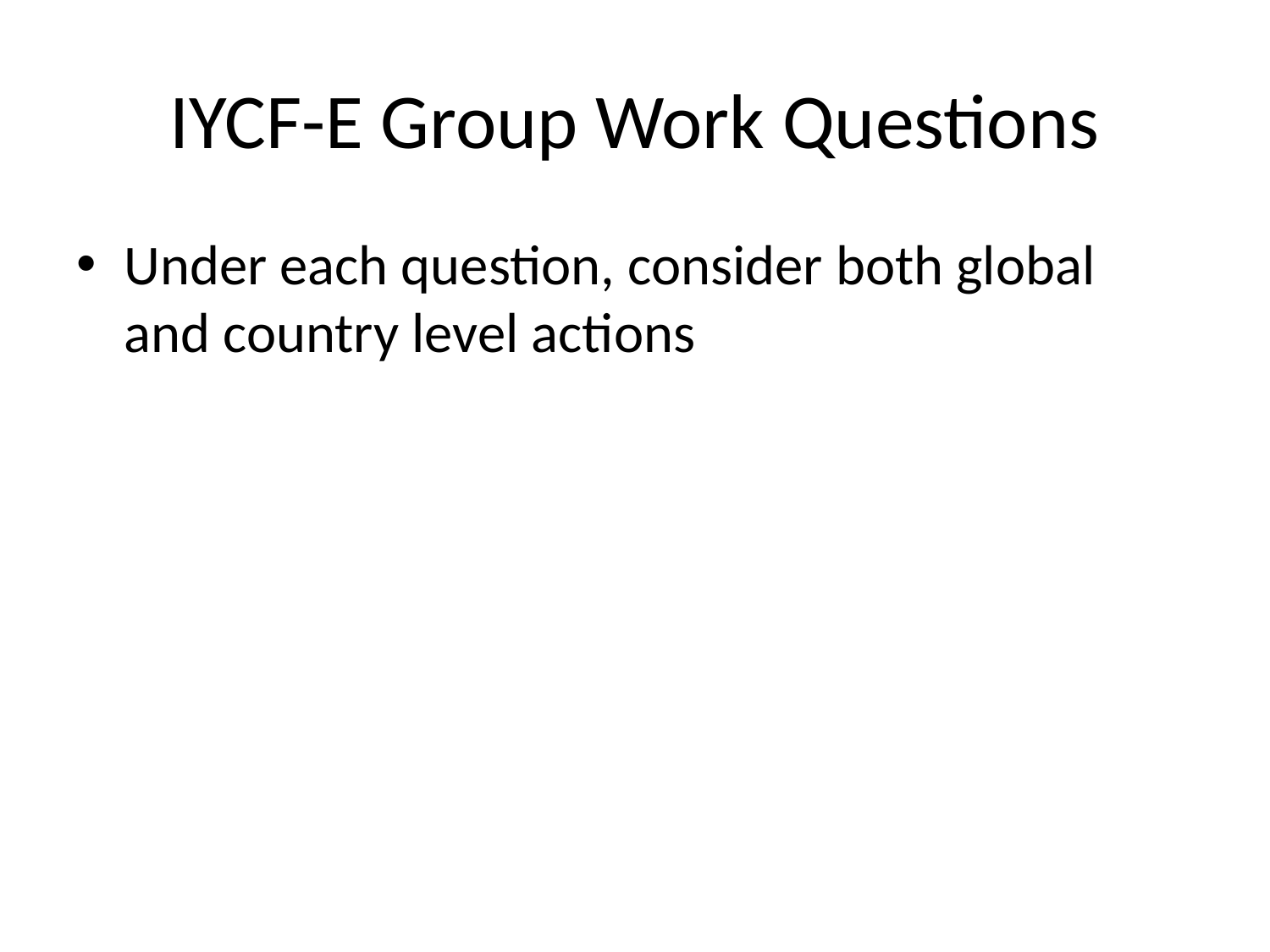

# IYCF-E Group Work Questions
Under each question, consider both global and country level actions